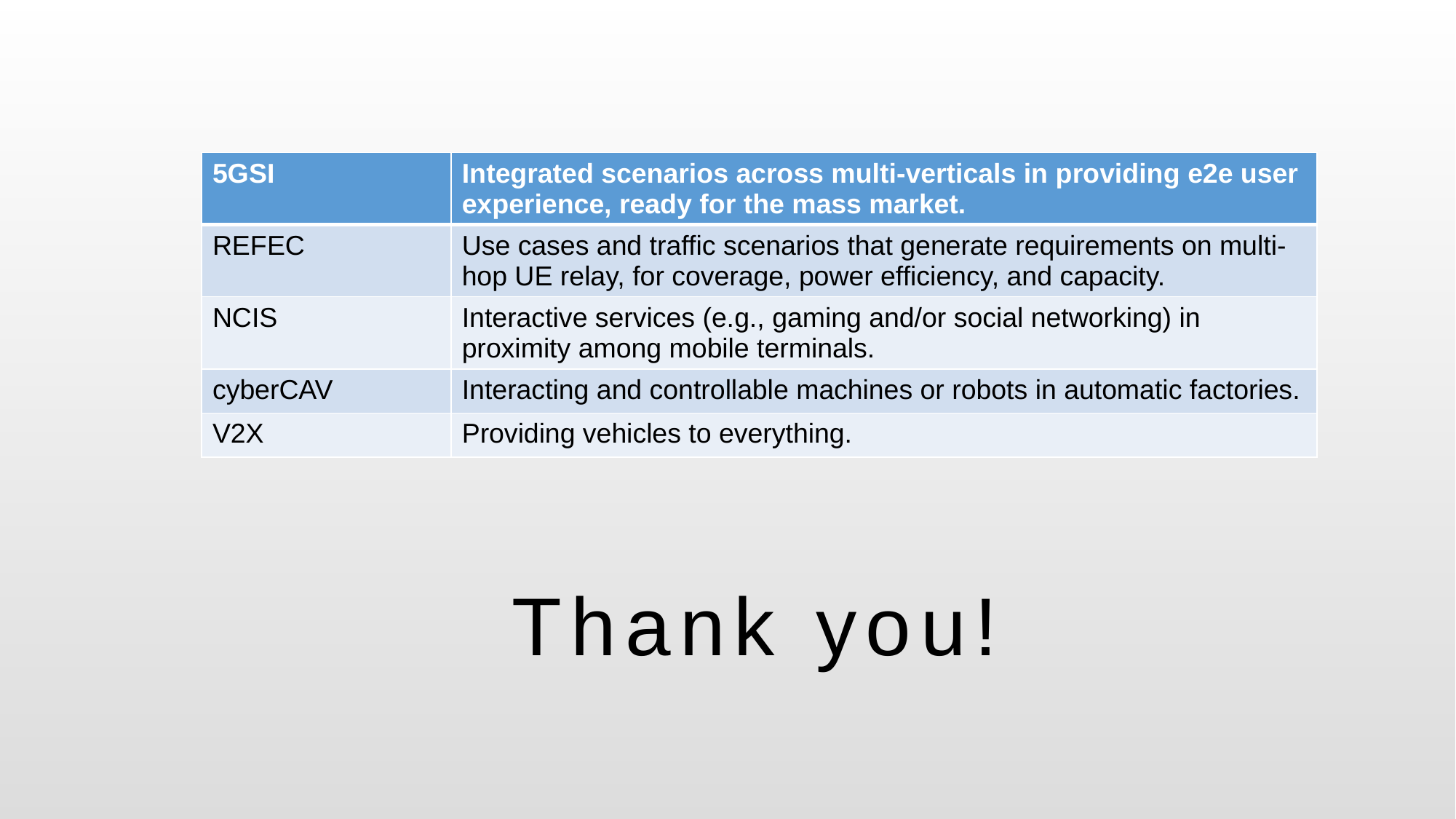

| 5GSI | Integrated scenarios across multi-verticals in providing e2e user experience, ready for the mass market. |
| --- | --- |
| REFEC | Use cases and traffic scenarios that generate requirements on multi-hop UE relay, for coverage, power efficiency, and capacity. |
| NCIS | Interactive services (e.g., gaming and/or social networking) in proximity among mobile terminals. |
| cyberCAV | Interacting and controllable machines or robots in automatic factories. |
| V2X | Providing vehicles to everything. |
# Thank you!